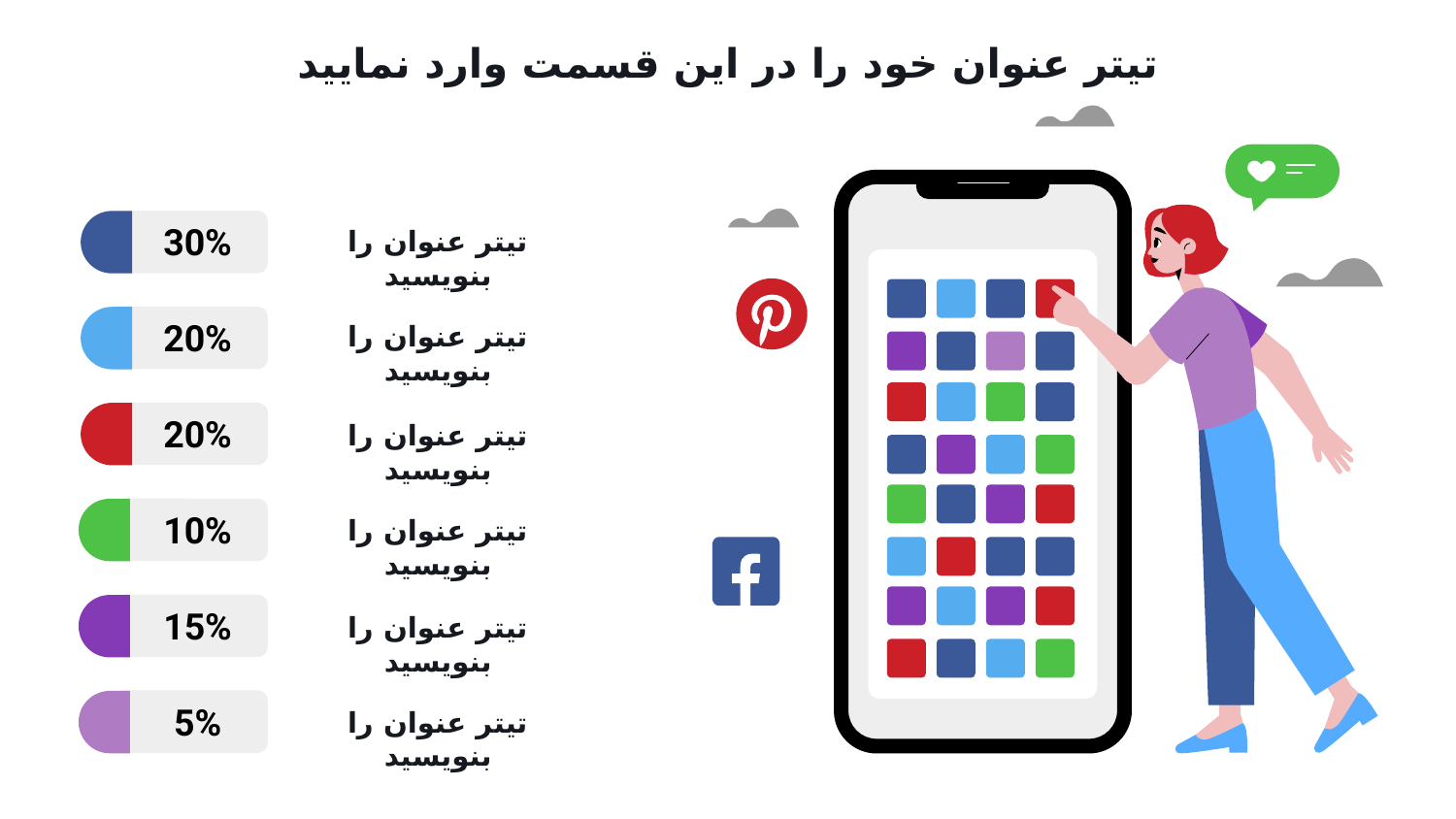

تیتر عنوان خود را در این قسمت وارد نمایید

تیتر عنوان را بنویسید
30%

تیتر عنوان را بنویسید
20%

20%
تیتر عنوان را بنویسید

تیتر عنوان را بنویسید
10%

15%
تیتر عنوان را بنویسید

تیتر عنوان را بنویسید
5%